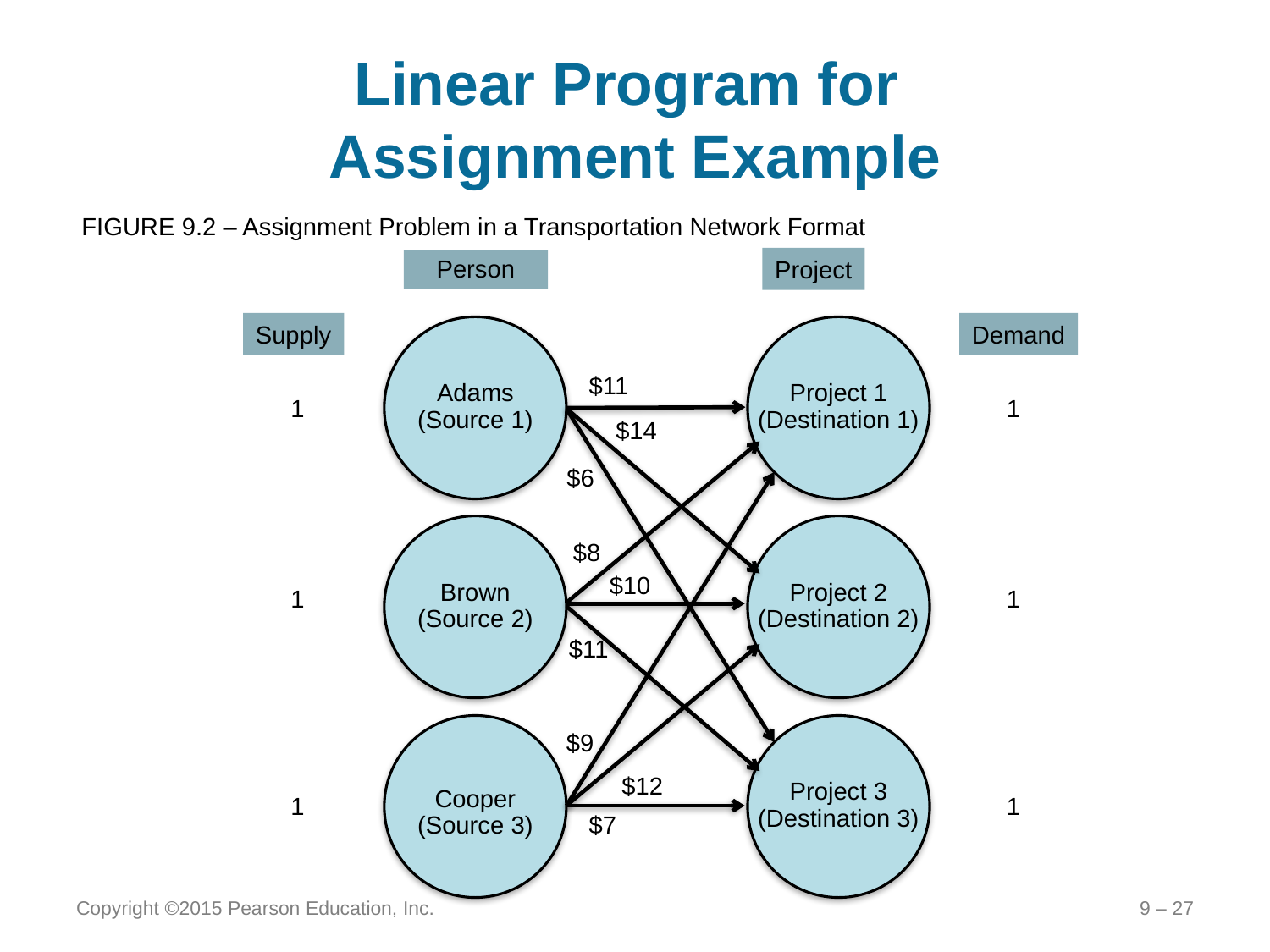

# Linear Program for Assignment Example
FIGURE 9.2 – Assignment Problem in a Transportation Network Format
Project
Person

Adams
(Source 1)

Project 1
(Destination 1)

Brown
(Source 2)

Project 2
(Destination 2)

Cooper
(Source 3)

Project 3
(Destination 3)
Supply
1
1
1
Demand
1
1
1
$11
$14
$6
$8
$10
$11
$9
$12
$7
Copyright ©2015 Pearson Education, Inc.
9 – 27